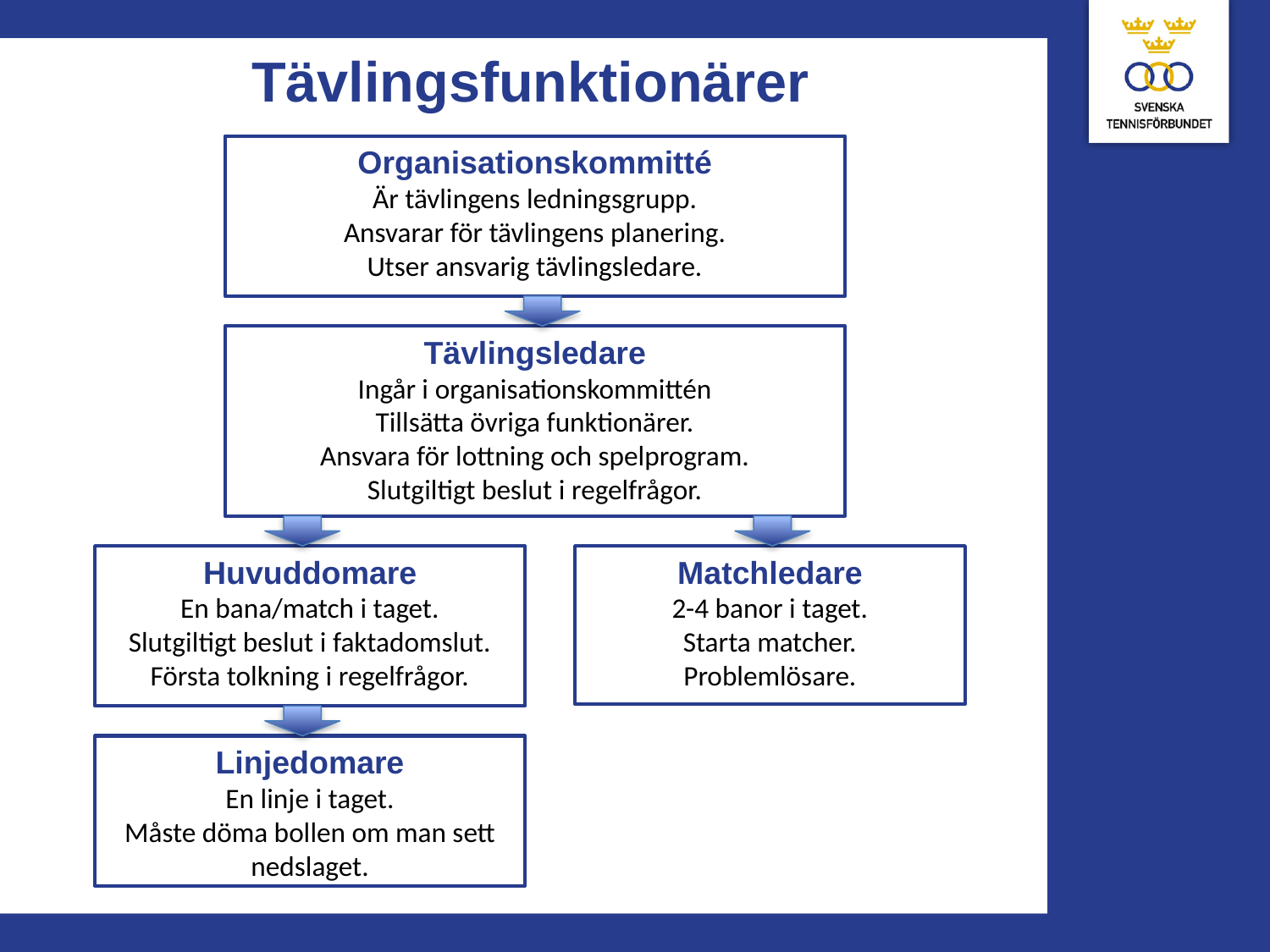

# Tävlingsfunktionärer
Organisationskommitté
Är tävlingens ledningsgrupp.
Ansvarar för tävlingens planering.
Utser ansvarig tävlingsledare.

Tävlingsledare
Ingår i organisationskommittén
Tillsätta övriga funktionärer.
Ansvara för lottning och spelprogram.
Slutgiltigt beslut i regelfrågor.

Huvuddomare
En bana/match i taget.
Slutgiltigt beslut i faktadomslut.
Första tolkning i regelfrågor.

Matchledare
2-4 banor i taget.
Starta matcher.
Problemlösare.

Linjedomare
En linje i taget.
Måste döma bollen om man sett nedslaget.